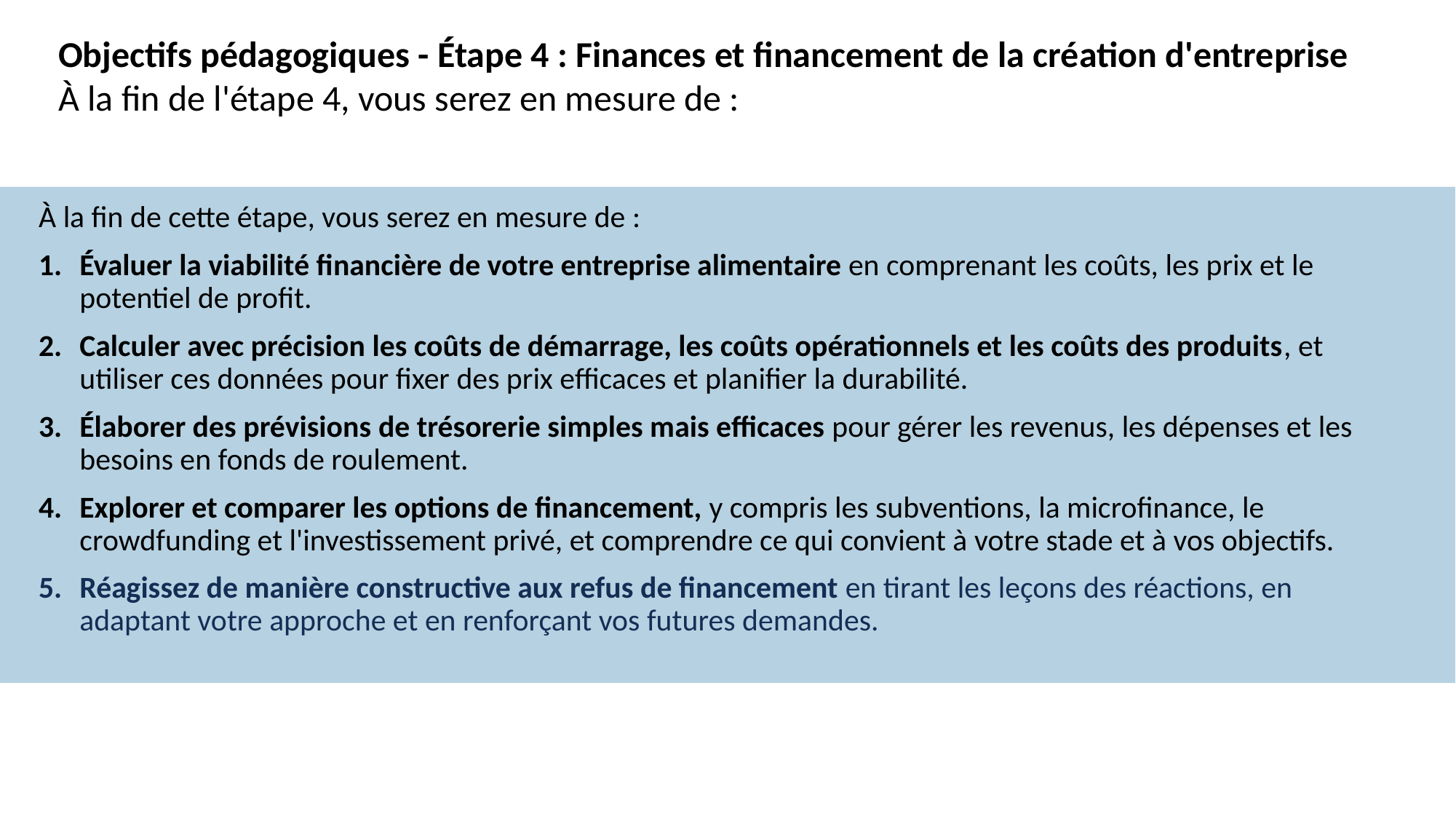

Objectifs pédagogiques - Étape 4 : Finances et financement de la création d'entreprise
À la fin de l'étape 4, vous serez en mesure de :

À la fin de cette étape, vous serez en mesure de :
Évaluer la viabilité financière de votre entreprise alimentaire en comprenant les coûts, les prix et le potentiel de profit.
Calculer avec précision les coûts de démarrage, les coûts opérationnels et les coûts des produits, et utiliser ces données pour fixer des prix efficaces et planifier la durabilité.
Élaborer des prévisions de trésorerie simples mais efficaces pour gérer les revenus, les dépenses et les besoins en fonds de roulement.
Explorer et comparer les options de financement, y compris les subventions, la microfinance, le crowdfunding et l'investissement privé, et comprendre ce qui convient à votre stade et à vos objectifs.
Réagissez de manière constructive aux refus de financement en tirant les leçons des réactions, en adaptant votre approche et en renforçant vos futures demandes.